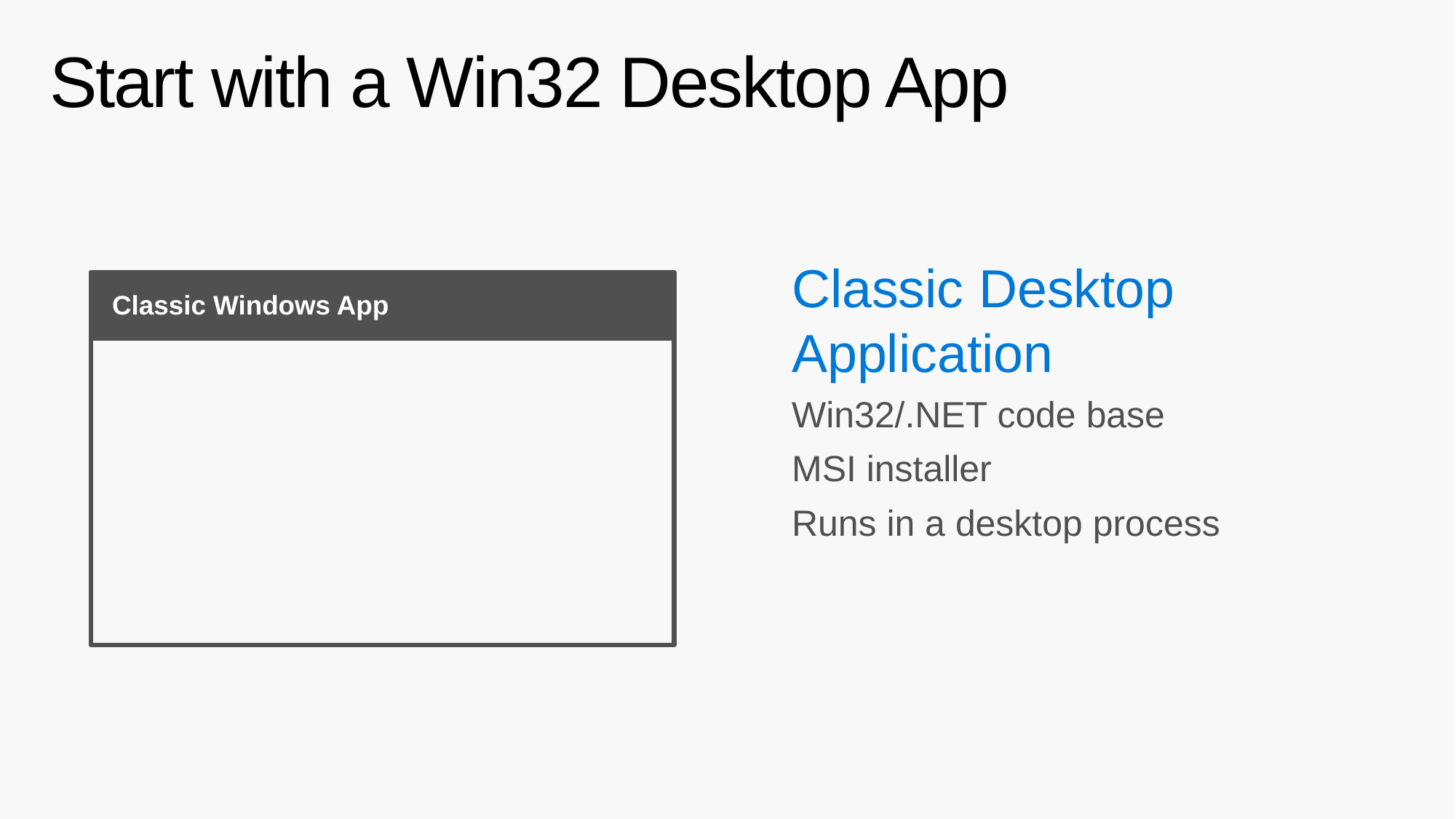

# Start with a Win32 Desktop App
Classic Desktop Application
Win32/.NET code base
MSI installer
Runs in a desktop process

Classic Windows App